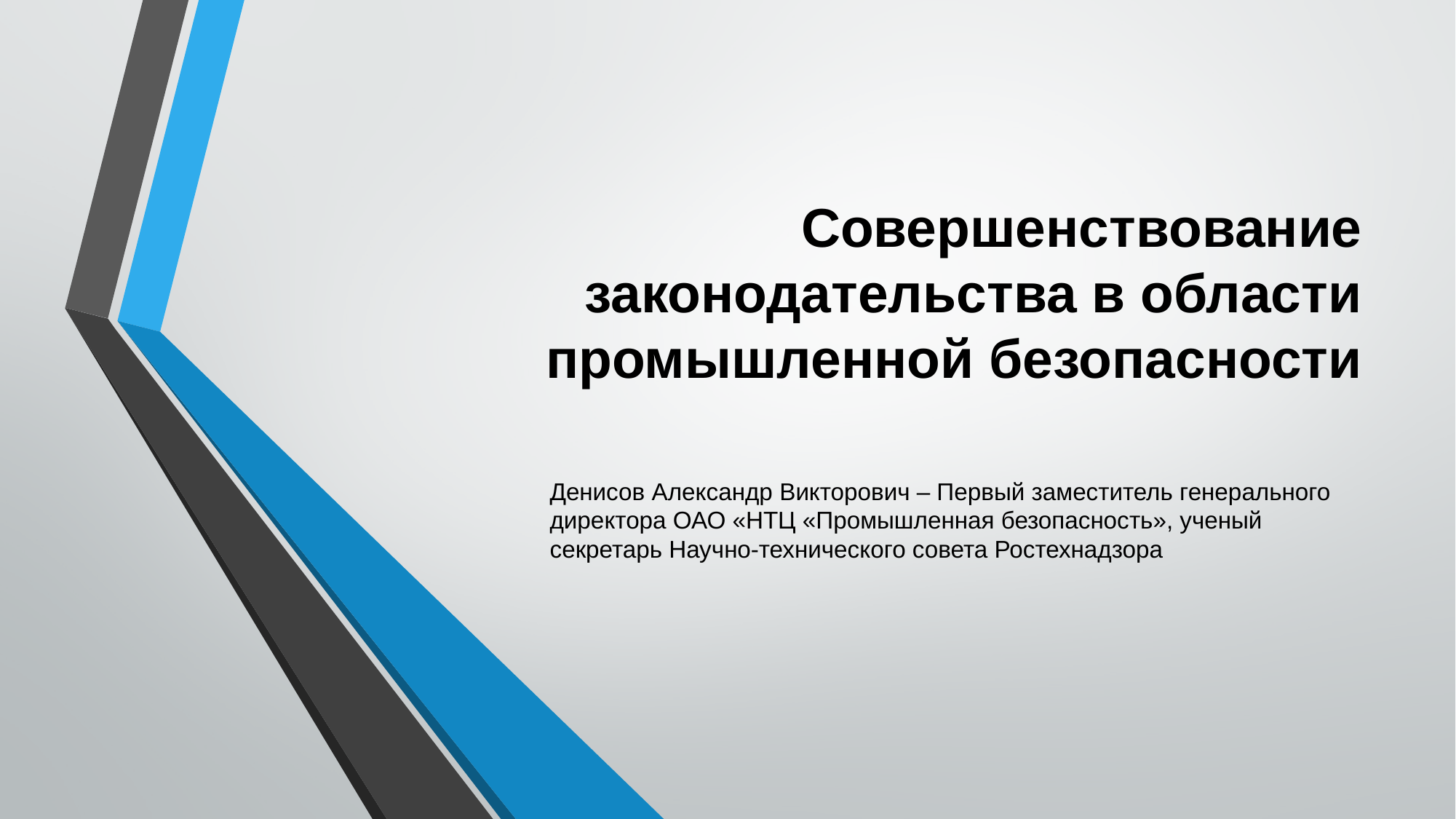

# Совершенствование законодательства в области промышленной безопасности
Денисов Александр Викторович – Первый заместитель генерального директора ОАО «НТЦ «Промышленная безопасность», ученый секретарь Научно-технического совета Ростехнадзора